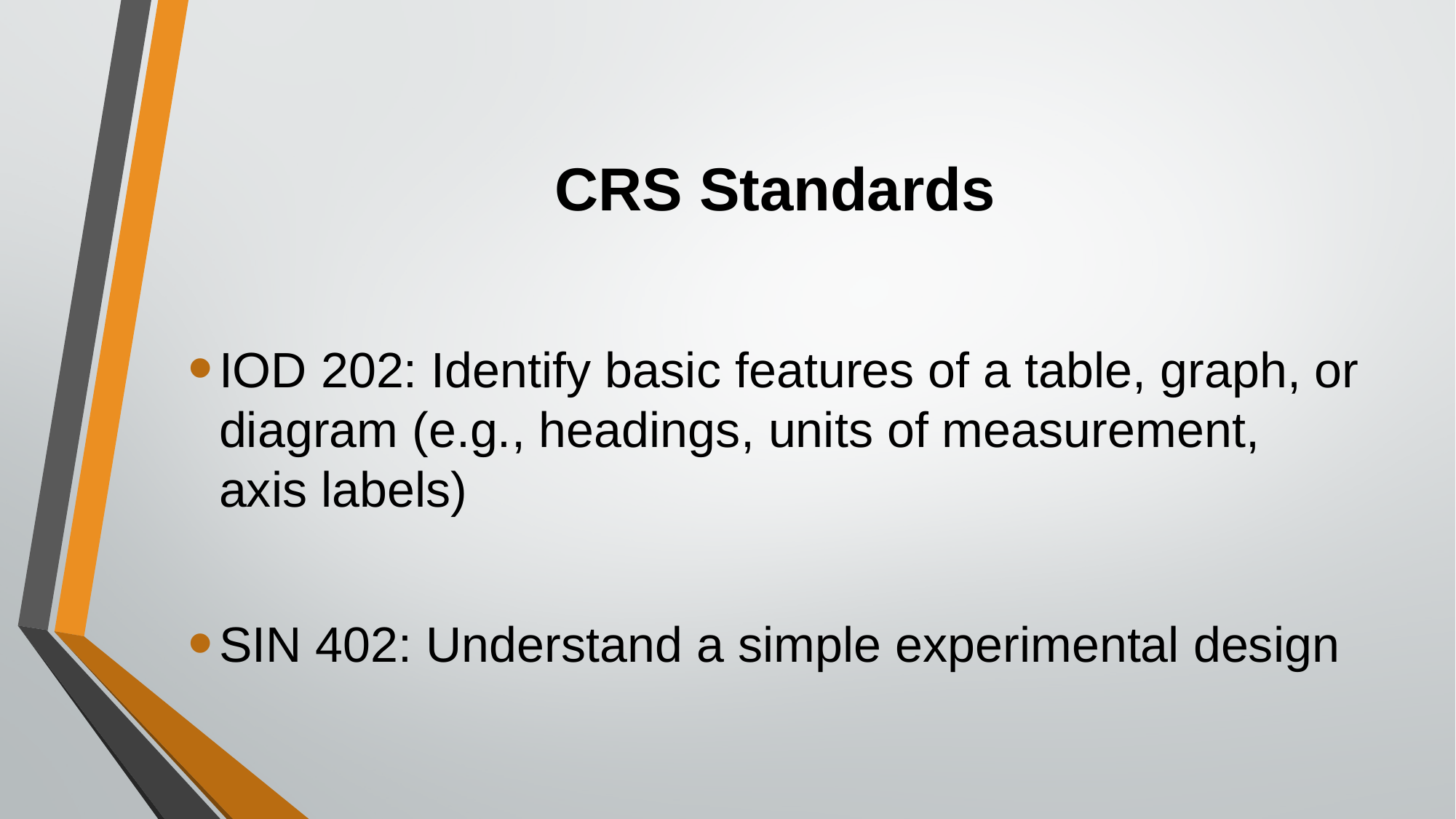

# CRS Standards
IOD 202: Identify basic features of a table, graph, or diagram (e.g., headings, units of measurement, axis labels)

SIN 402: Understand a simple experimental design